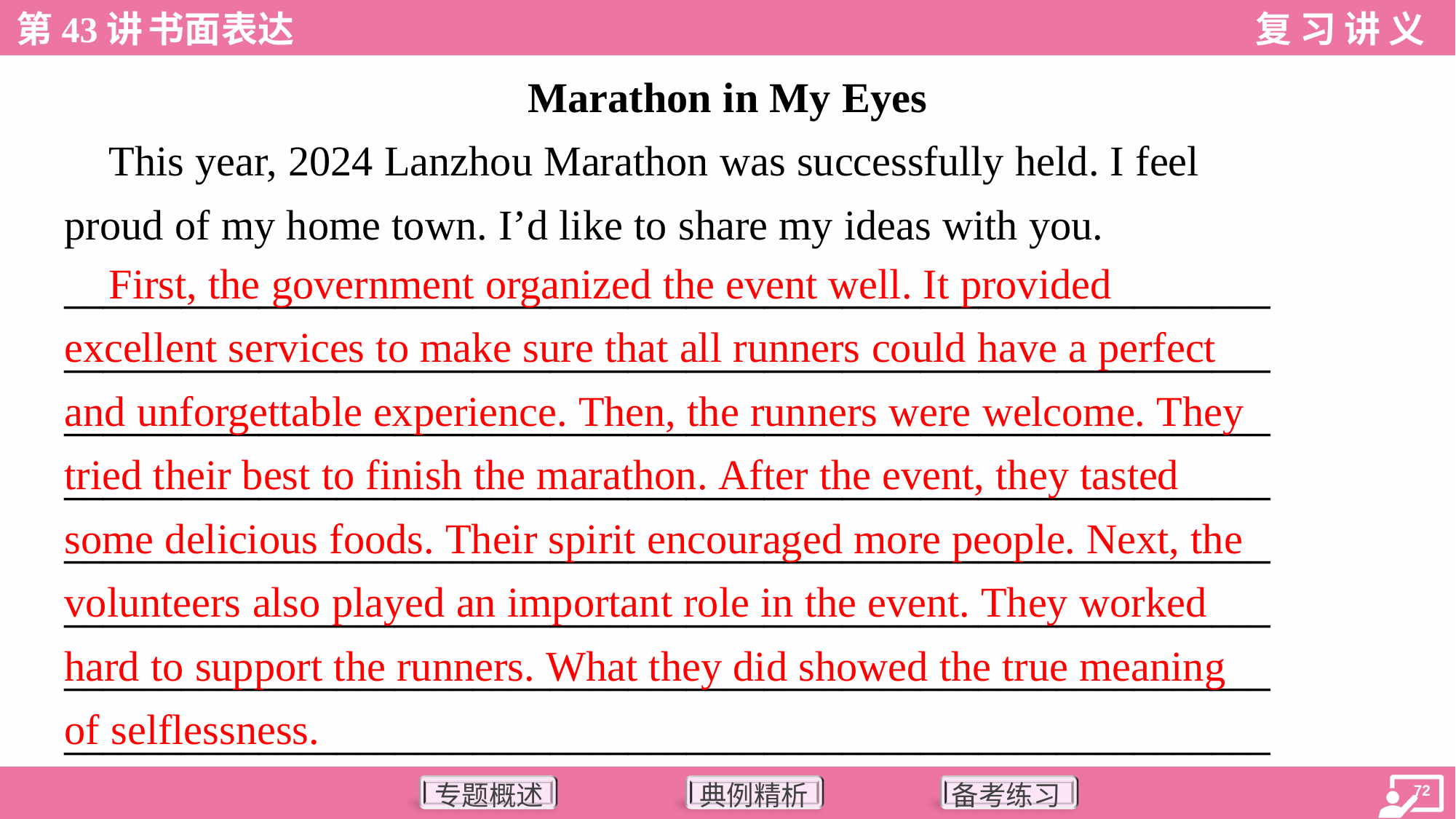

Marathon in My Eyes
    This year, 2024 Lanzhou Marathon was successfully held. I feel
proud of my home town. I’d like to share my ideas with you.
______________________________________________________________
______________________________________________________________
______________________________________________________________
______________________________________________________________
______________________________________________________________
______________________________________________________________
______________________________________________________________
______________________________________________________________
    First, the government organized the event well. It provided
excellent services to make sure that all runners could have a perfect
and unforgettable experience. Then, the runners were welcome. They
tried their best to finish the marathon. After the event, they tasted
some delicious foods. Their spirit encouraged more people. Next, the
volunteers also played an important role in the event. They worked
hard to support the runners. What they did showed the true meaning
of selflessness.